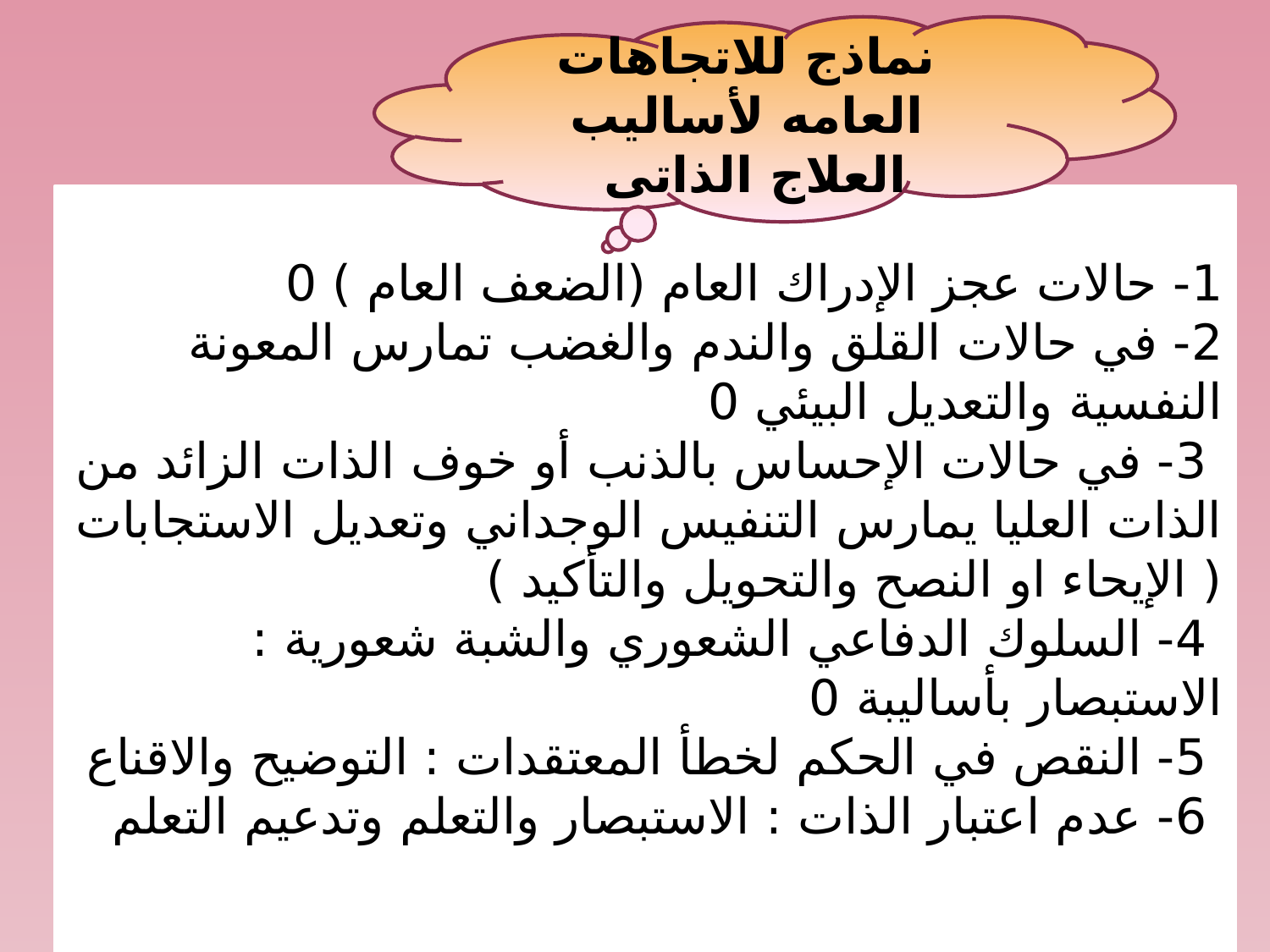

نماذج للاتجاهات العامه لأساليب العلاج الذاتى

1- حالات عجز الإدراك العام (الضعف العام ) 0
2- في حالات القلق والندم والغضب تمارس المعونة النفسية والتعديل البيئي 0
 3- في حالات الإحساس بالذنب أو خوف الذات الزائد من الذات العليا يمارس التنفيس الوجداني وتعديل الاستجابات ( الإيحاء او النصح والتحويل والتأكيد )
 4- السلوك الدفاعي الشعوري والشبة شعورية : الاستبصار بأساليبة 0
 5- النقص في الحكم لخطأ المعتقدات : التوضيح والاقناع
 6- عدم اعتبار الذات : الاستبصار والتعلم وتدعيم التعلم